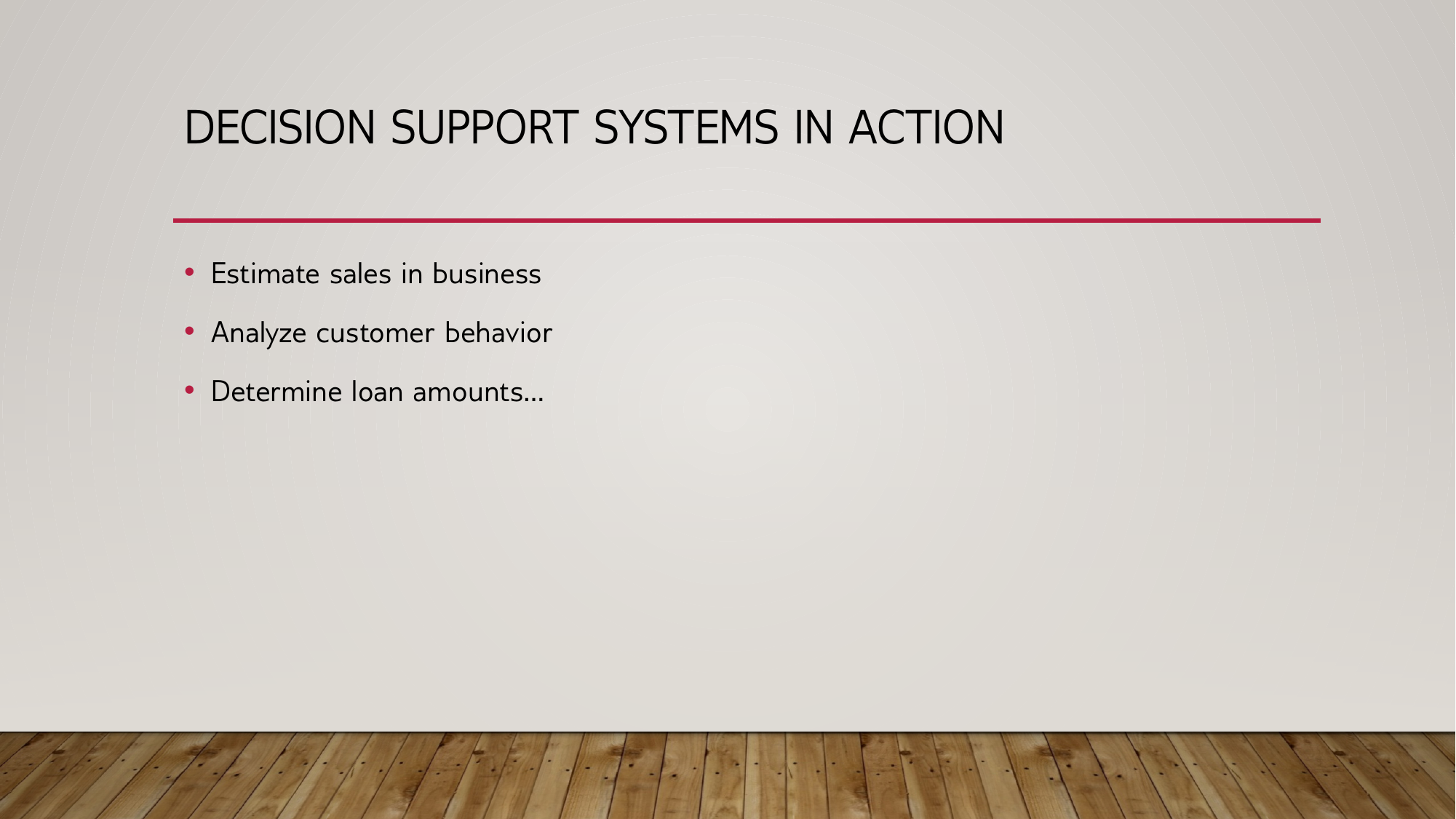

# DECISION SUPPORT SYSTEMS in Action
Estimate sales in business
Analyze customer behavior
Determine loan amounts…